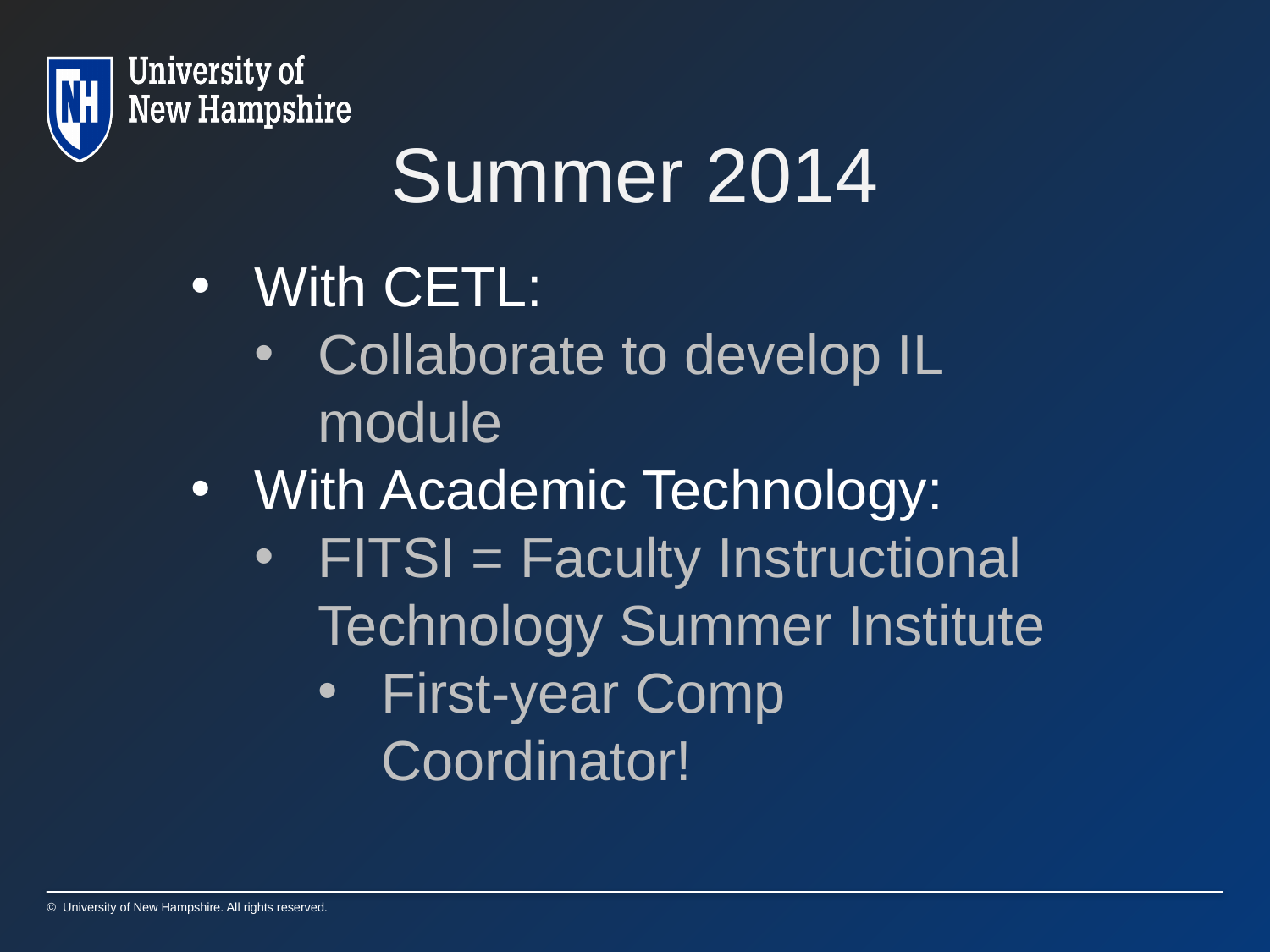

# Summer 2014
With CETL:
Collaborate to develop IL module
With Academic Technology:
FITSI = Faculty Instructional Technology Summer Institute
First-year Comp Coordinator!